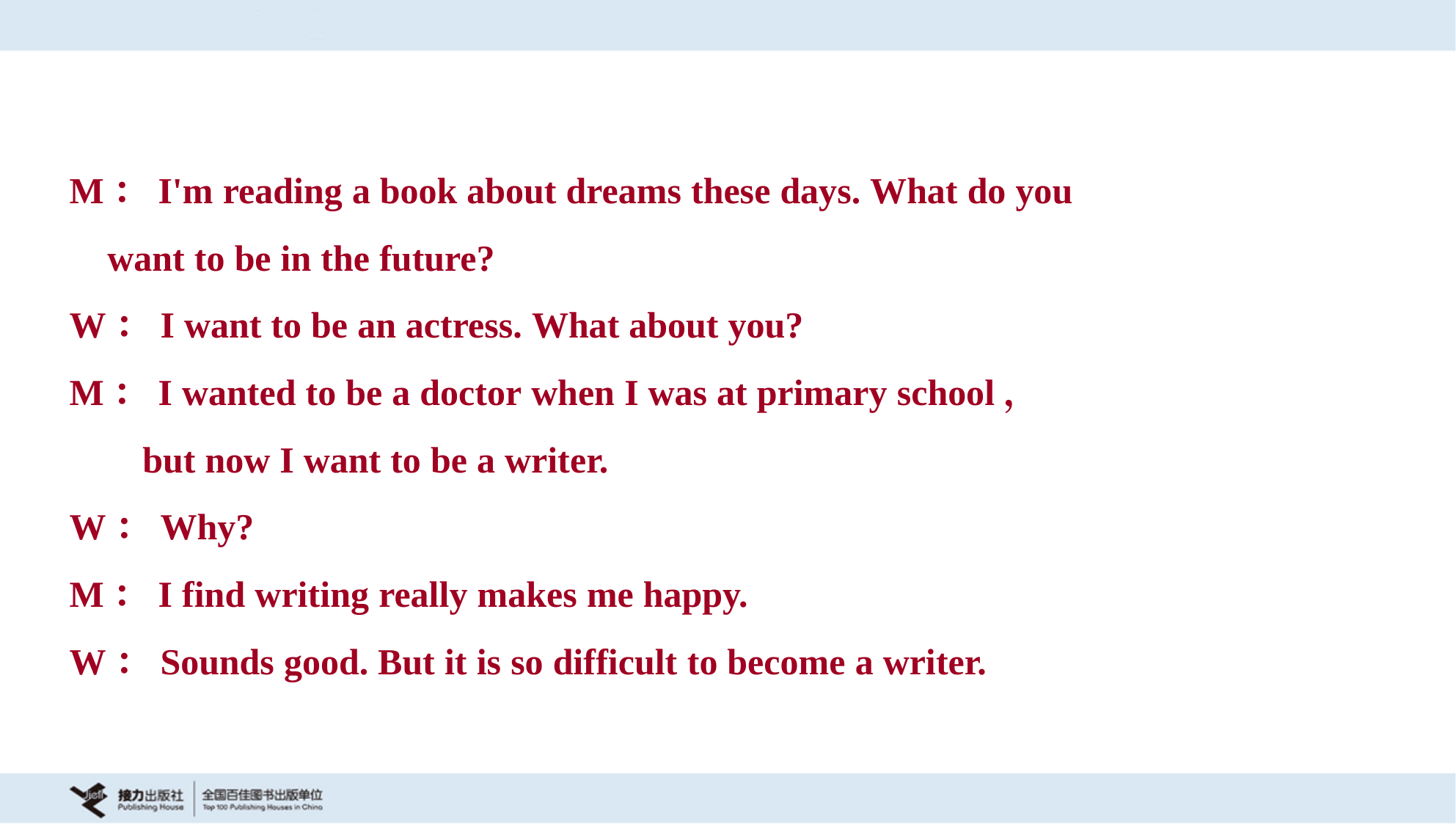

M：I'm reading a book about dreams these days. What do you
    want to be in the future?
W：I want to be an actress. What about you?
M：I wanted to be a doctor when I was at primary school，
        but now I want to be a writer.
W：Why?
M：I find writing really makes me happy.
W：Sounds good. But it is so difficult to become a writer.